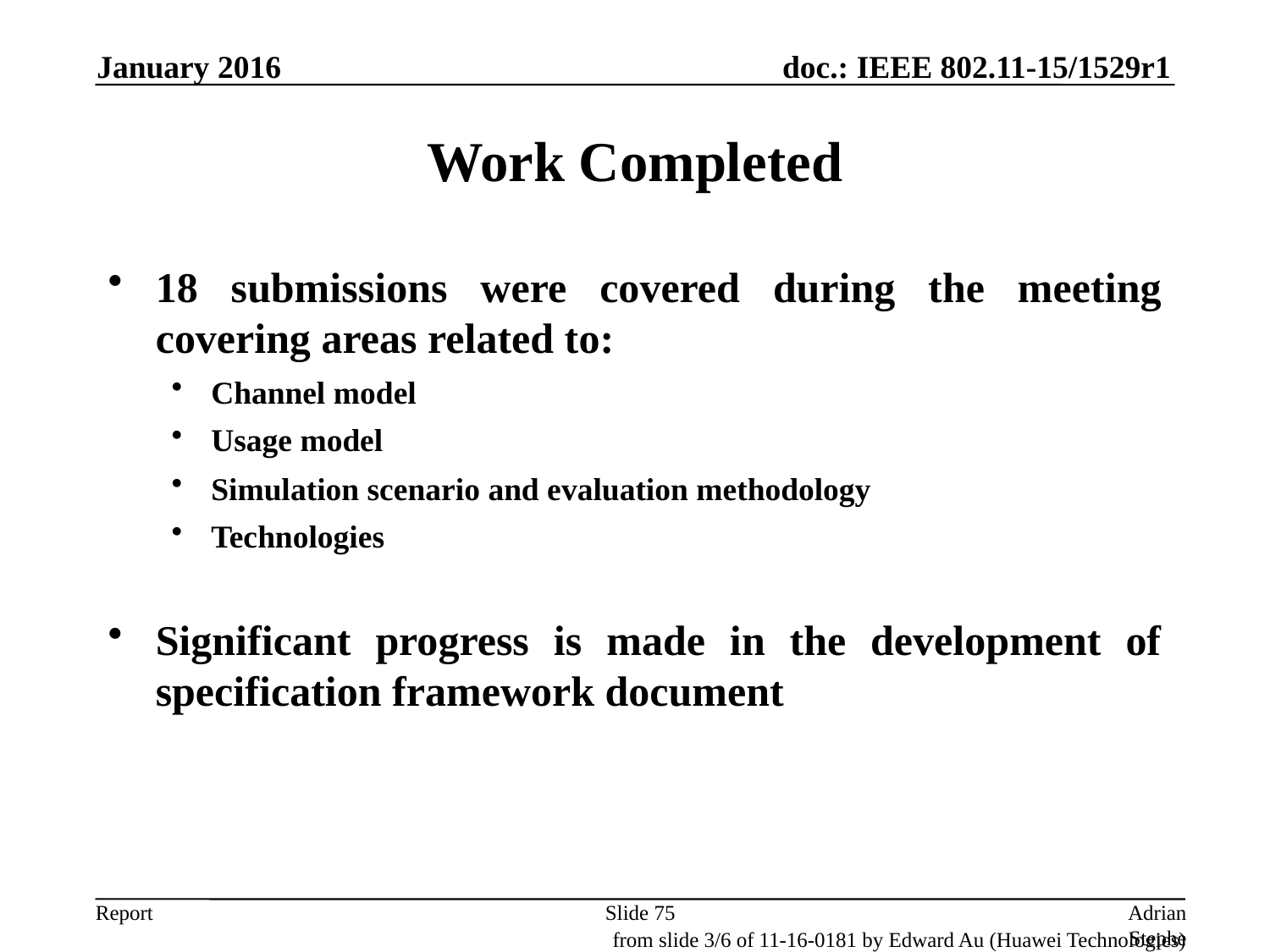

January 2016
Work Completed
18 submissions were covered during the meeting covering areas related to:
Channel model
Usage model
Simulation scenario and evaluation methodology
Technologies

Significant progress is made in the development of specification framework document

Slide 75
Adrian Stephens, Intel Corporation
from slide 3/6 of 11-16-0181 by Edward Au (Huawei Technologies)